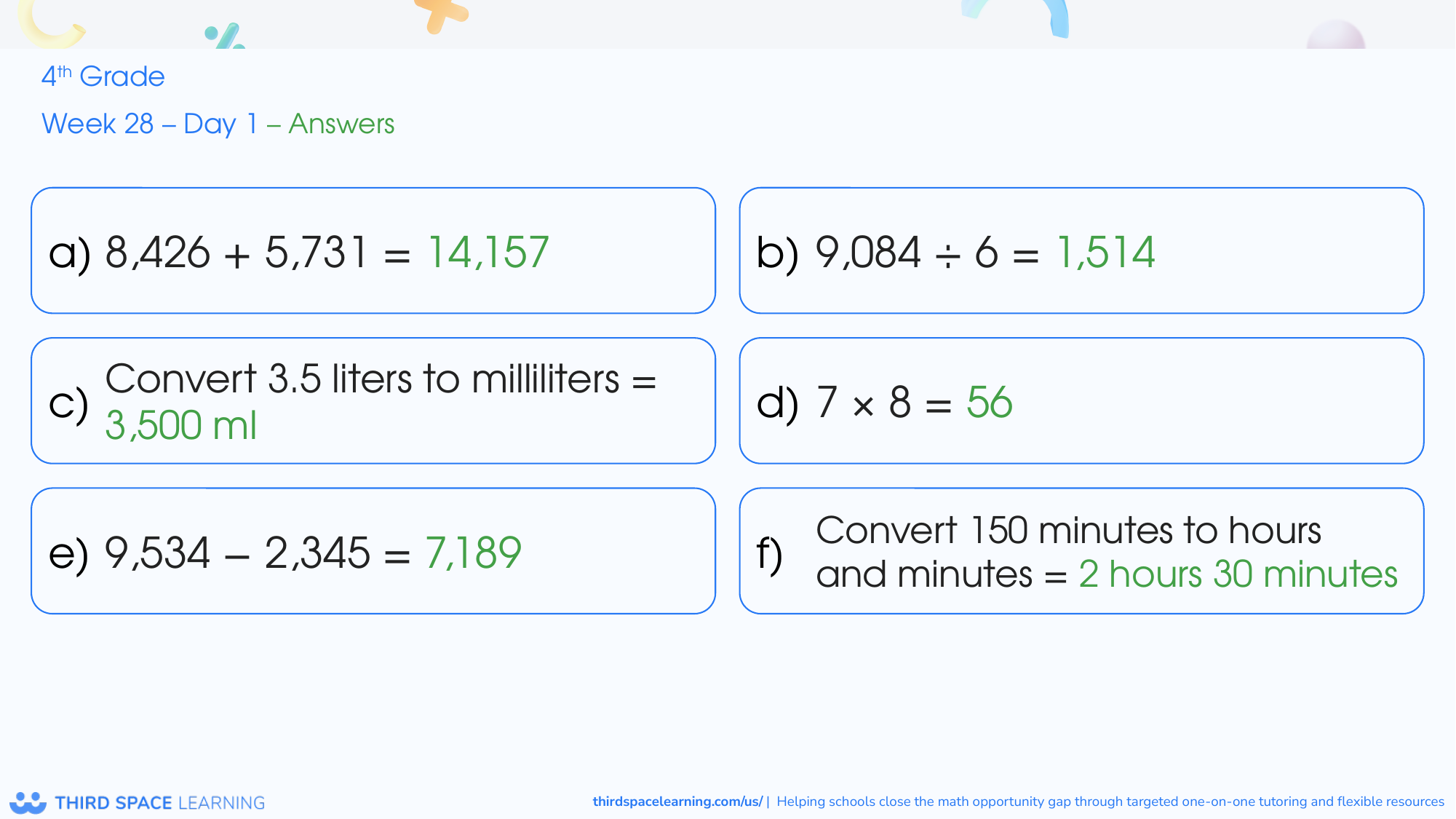

4th Grade
Week 28 – Day 1 – Answers
8,426 + 5,731 = 14,157
9,084 ÷ 6 = 1,514
Convert 3.5 liters to milliliters = 3,500 ml
7 × 8 = 56
9,534 − 2,345 = 7,189
Convert 150 minutes to hours and minutes = 2 hours 30 minutes